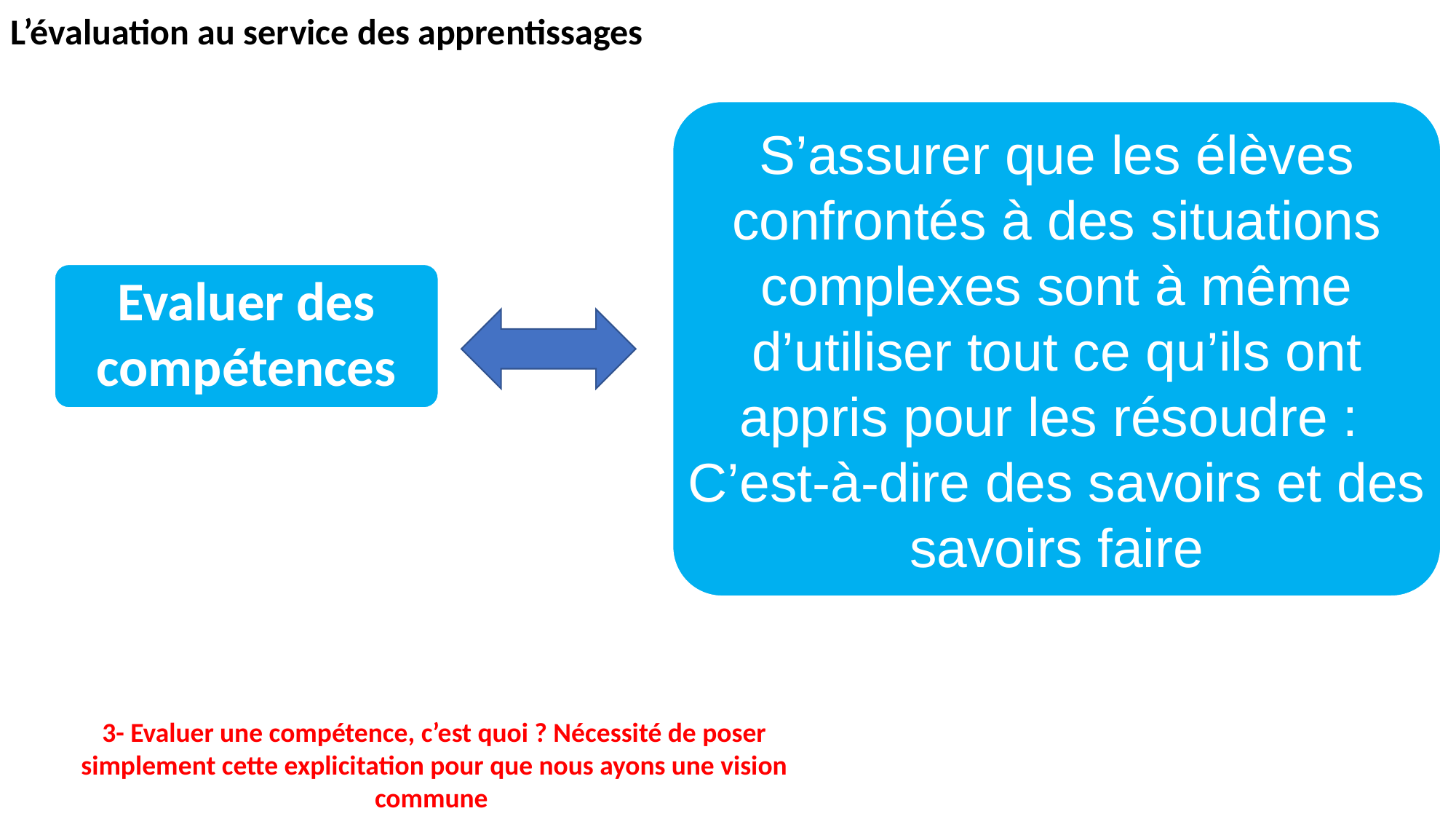

L’évaluation au service des apprentissages

S’assurer que les élèves confrontés à des situations complexes sont à même d’utiliser tout ce qu’ils ont appris pour les résoudre :
C’est-à-dire des savoirs et des savoirs faire

Evaluer des compétences

3- Evaluer une compétence, c’est quoi ? Nécessité de poser simplement cette explicitation pour que nous ayons une vision commune